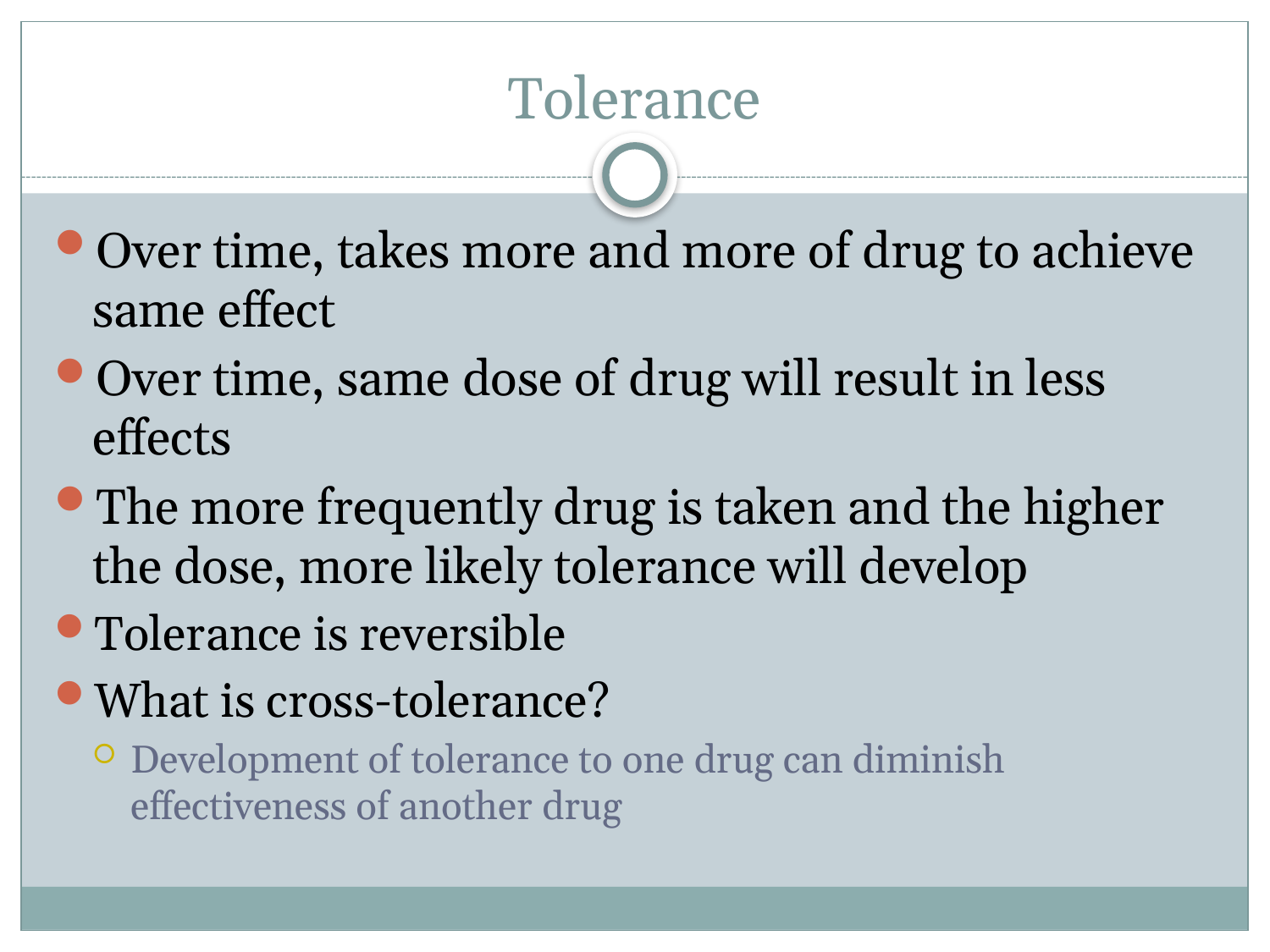

# Tolerance
Over time, takes more and more of drug to achieve same effect
Over time, same dose of drug will result in less effects
The more frequently drug is taken and the higher the dose, more likely tolerance will develop
Tolerance is reversible
What is cross-tolerance?
Development of tolerance to one drug can diminish effectiveness of another drug